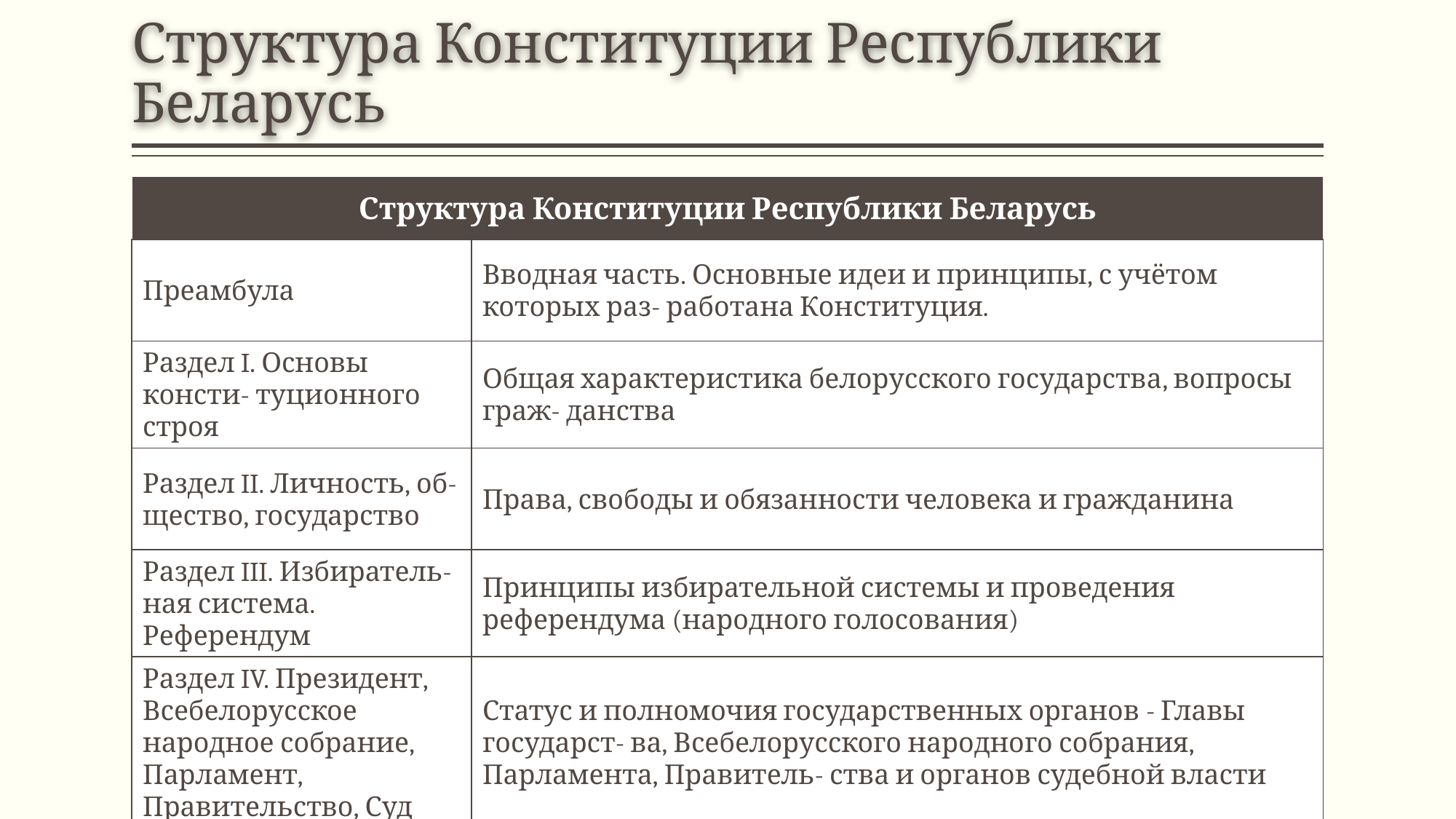

# Структура Конституции Республики Беларусь
| Структура Конституции Республики Беларусь |  |
| --- | --- |
| Преамбула | Вводная часть. Основные идеи и принципы, с учётом которых раз- работана Конституция. |
| Раздел I. Основы консти- туционного строя | Общая характеристика белорусского государства, вопросы граж- данства |
| Раздел II. Личность, об- щество, государство | Права, свободы и обязанности человека и гражданина |
| Раздел III. Избиратель- ная система. Референдум | Принципы избирательной системы и проведения референдума (народного голосования) |
| Раздел IV. Президент, Всебелорусское народное собрание, Парламент, Правительство, Суд | Статус и полномочия государственных органов - Главы государст- ва, Всебелорусского народного собрания, Парламента, Правитель- ства и органов судебной власти |